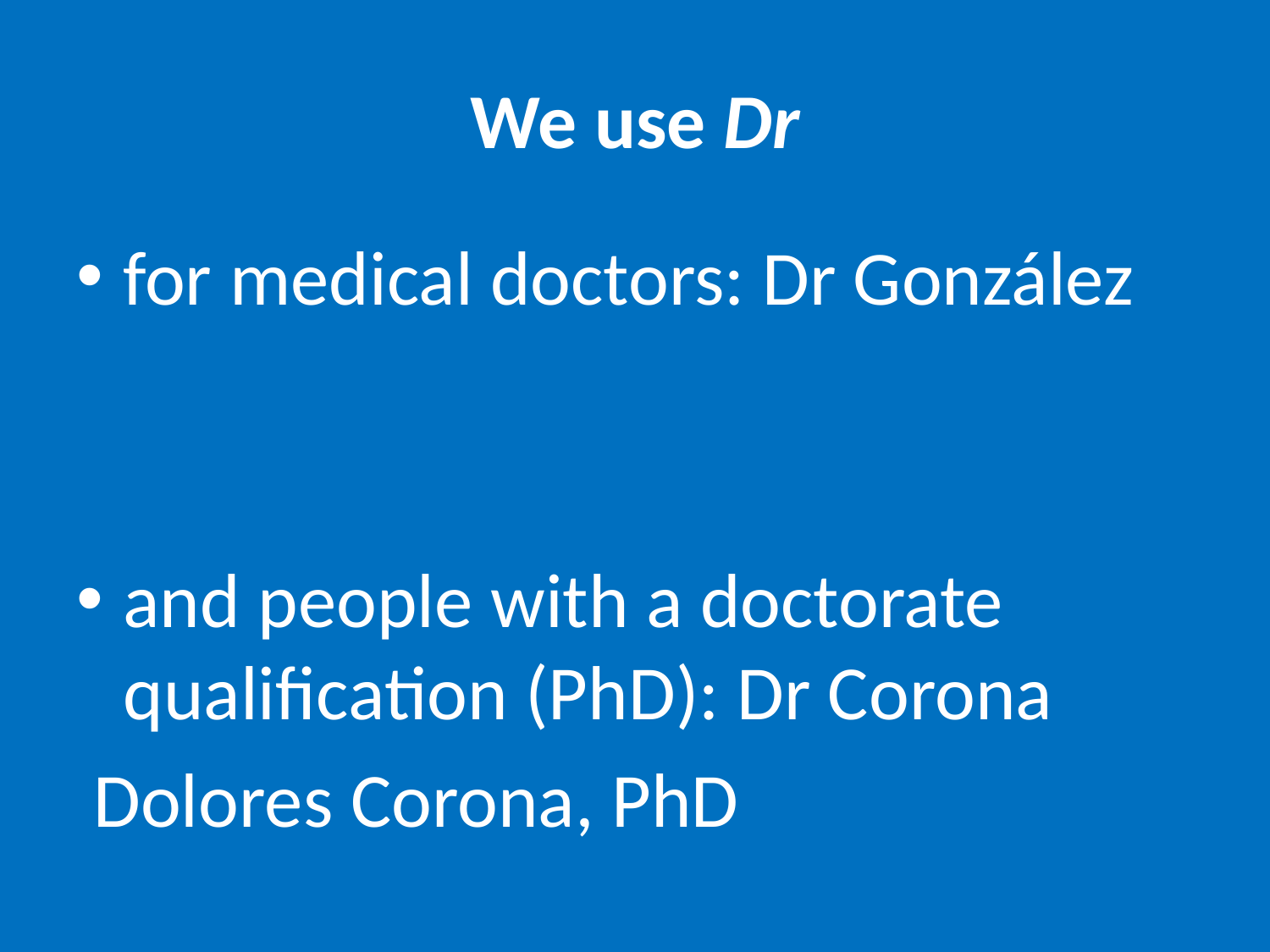

# We use Dr
for medical doctors: Dr González

and people with a doctorate qualification (PhD): Dr Corona
 Dolores Corona, PhD